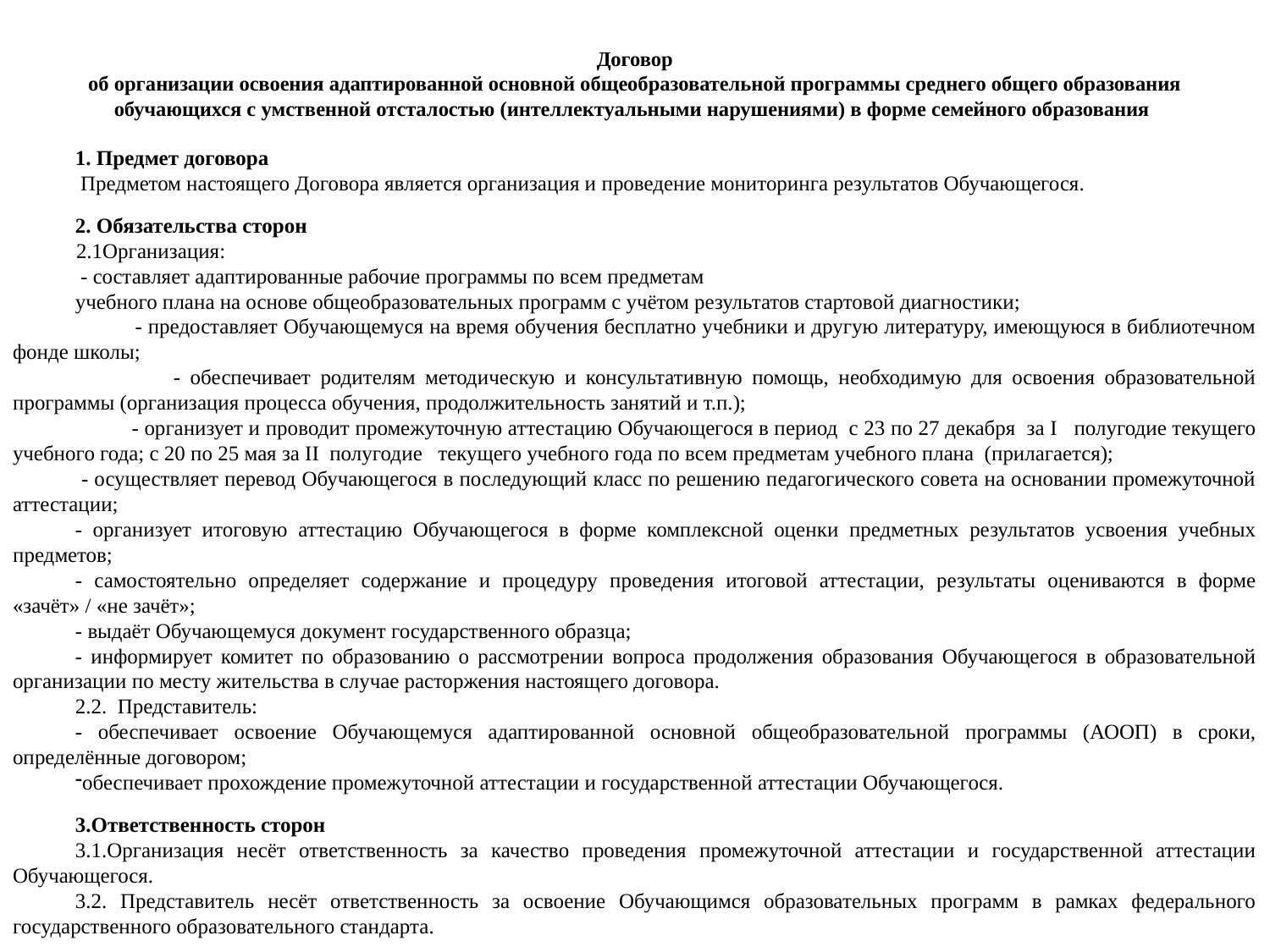

# Договор об организации освоения адаптированной основной общеобразовательной программы среднего общего образования обучающихся с умственной отсталостью (интеллектуальными нарушениями) в форме семейного образования

1. Предмет договора
 Предметом настоящего Договора является организация и проведение мониторинга результатов Обучающегося.

2. Обязательства сторон
2.1Организация:
 - составляет адаптированные рабочие программы по всем предметам
учебного плана на основе общеобразовательных программ с учётом результатов стартовой диагностики;
          - предоставляет Обучающемуся на время обучения бесплатно учебники и другую литературу, имеющуюся в библиотечном фонде школы;
          - обеспечивает родителям методическую и консультативную помощь, необходимую для освоения образовательной программы (организация процесса обучения, продолжительность занятий и т.п.);
          - организует и проводит промежуточную аттестацию Обучающегося в период  с 23 по 27 декабря  за I   полугодие текущего учебного года; с 20 по 25 мая за II  полугодие   текущего учебного года по всем предметам учебного плана  (прилагается);
 - осуществляет перевод Обучающегося в последующий класс по решению педагогического совета на основании промежуточной аттестации;
- организует итоговую аттестацию Обучающегося в форме комплексной оценки предметных результатов усвоения учебных предметов;
- самостоятельно определяет содержание и процедуру проведения итоговой аттестации, результаты оцениваются в форме «зачёт» / «не зачёт»;
- выдаёт Обучающемуся документ государственного образца;
- информирует комитет по образованию о рассмотрении вопроса продолжения образования Обучающегося в образовательной организации по месту жительства в случае расторжения настоящего договора.
2.2.  Представитель:
- обеспечивает освоение Обучающемуся адаптированной основной общеобразовательной программы (АООП) в сроки, определённые договором;
обеспечивает прохождение промежуточной аттестации и государственной аттестации Обучающегося.

3.Ответственность сторон
3.1.Организация несёт ответственность за качество проведения промежуточной аттестации и государственной аттестации Обучающегося.
3.2. Представитель несёт ответственность за освоение Обучающимся образовательных программ в рамках федерального государственного образовательного стандарта.